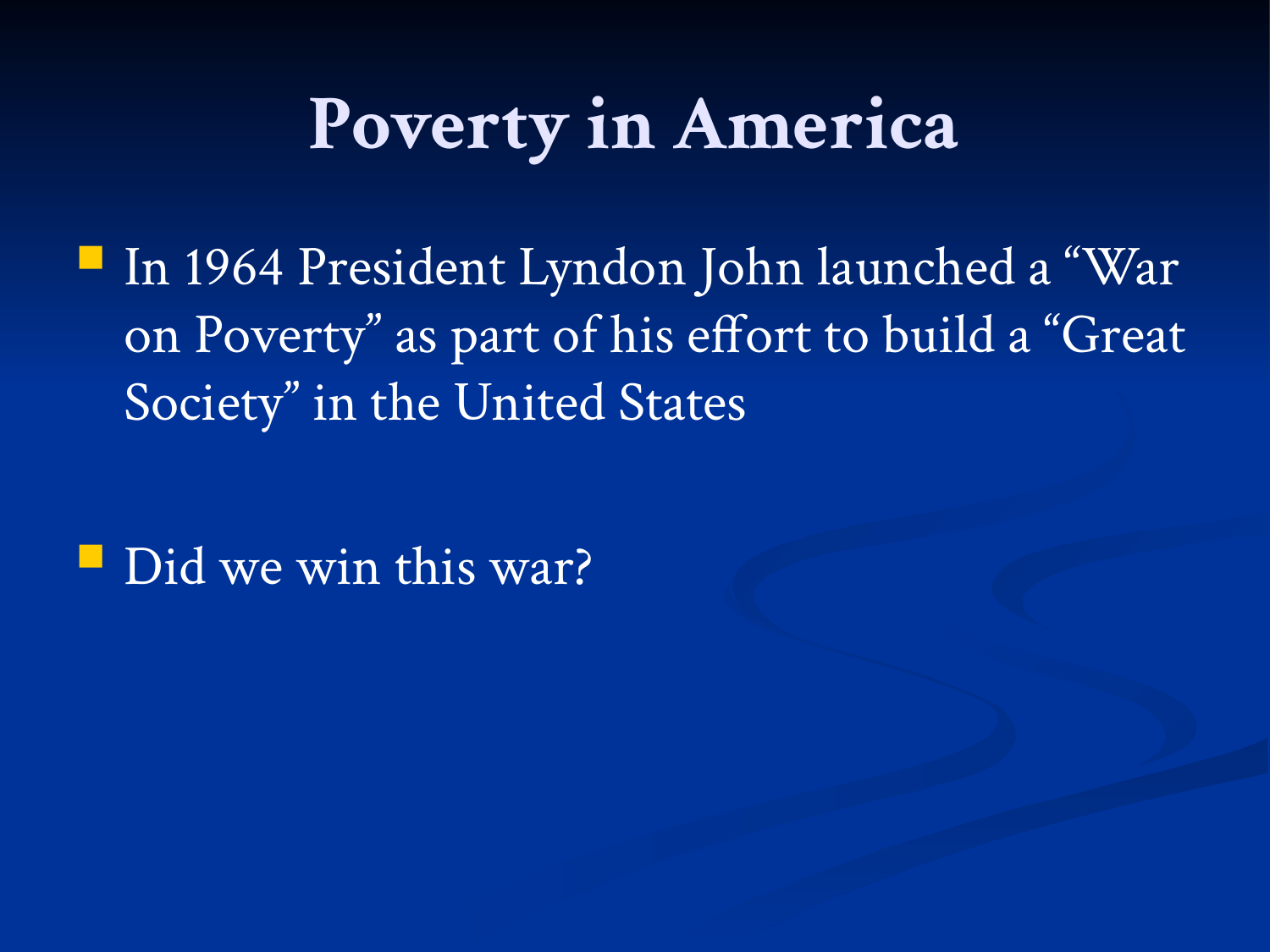

# Poverty in America
In 1964 President Lyndon John launched a “War on Poverty” as part of his effort to build a “Great Society” in the United States

Did we win this war?